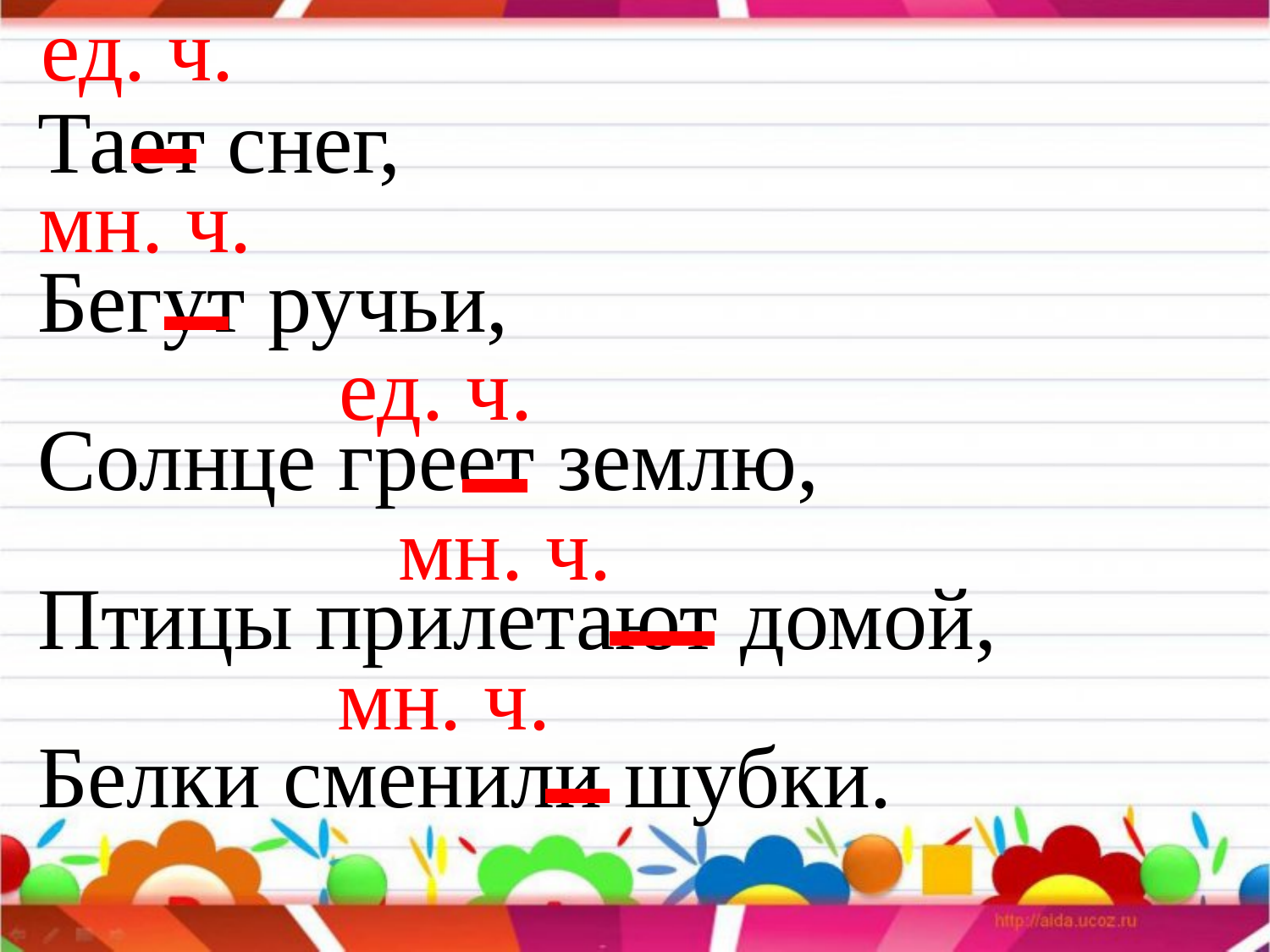

ед. ч.
Тает снег,
Бегут ручьи,
Солнце греет землю,
Птицы прилетают домой,
Белки сменили шубки.
мн. ч.
ед. ч.
мн. ч.
мн. ч.